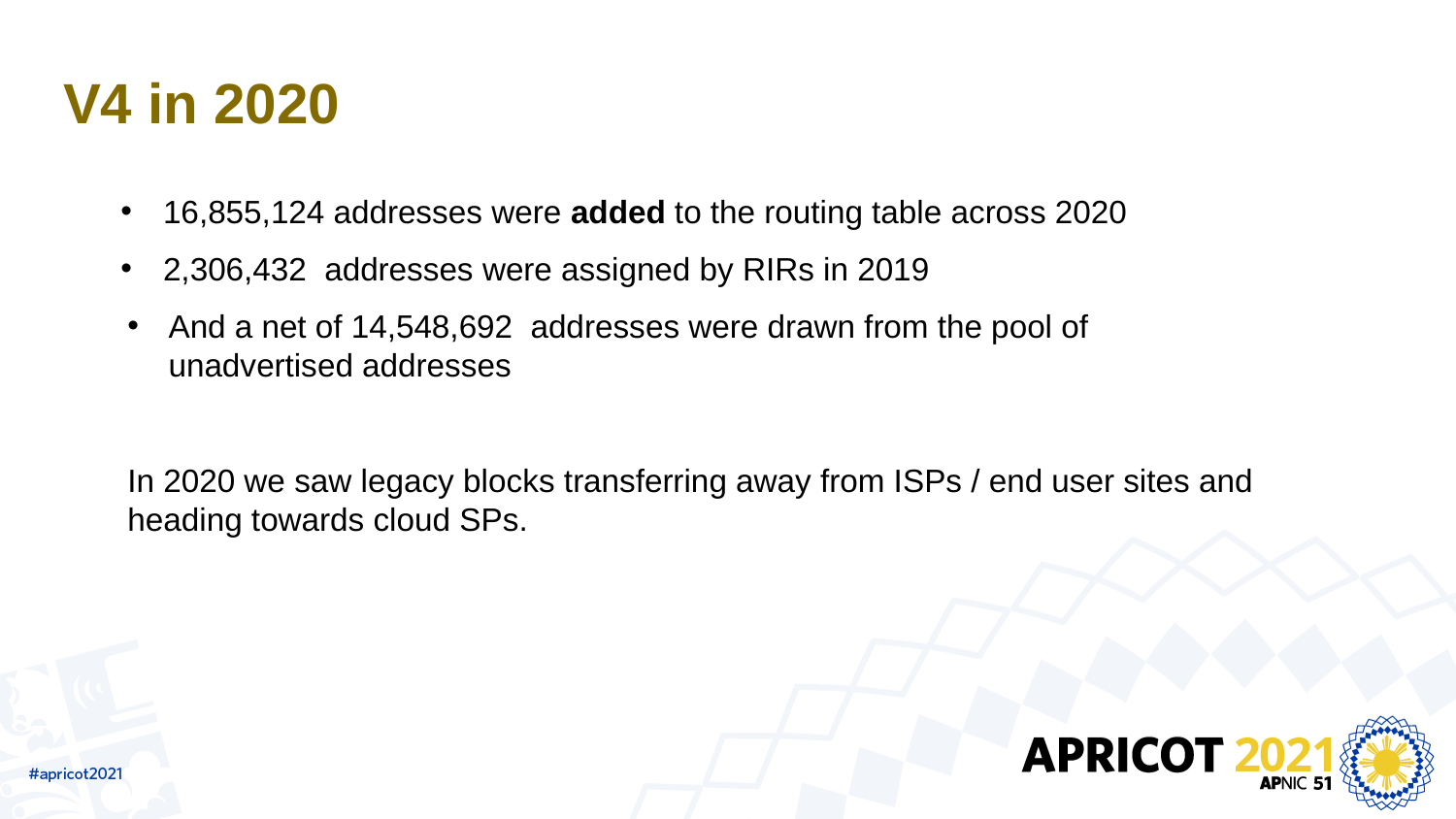

# V4 in 2020
16,855,124 addresses were added to the routing table across 2020
2,306,432  addresses were assigned by RIRs in 2019
And a net of 14,548,692  addresses were drawn from the pool of unadvertised addresses

In 2020 we saw legacy blocks transferring away from ISPs / end user sites and heading towards cloud SPs.